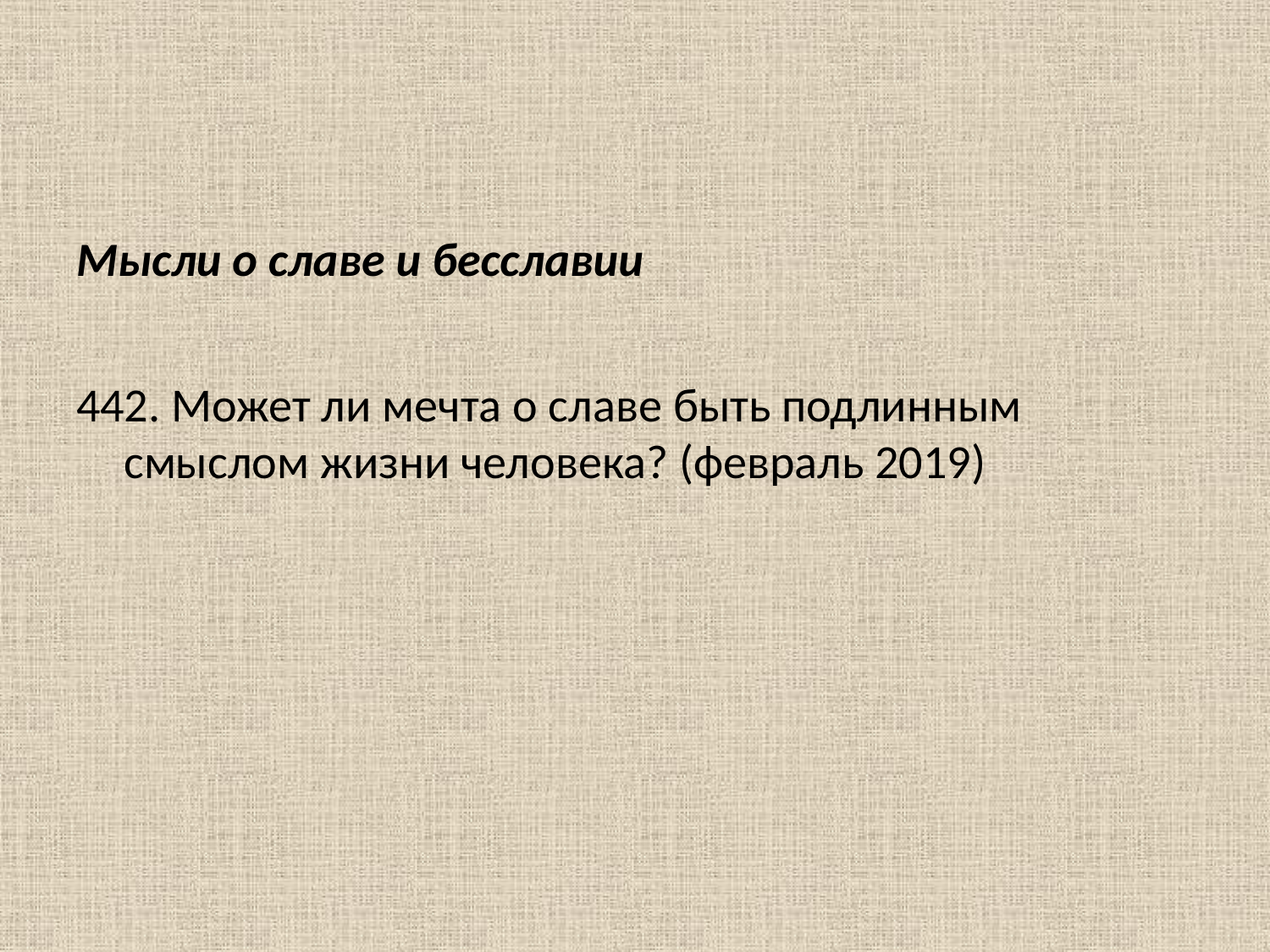

#
Мысли о славе и бесславии

442. Может ли мечта о славе быть подлинным смыслом жизни человека? (февраль 2019)